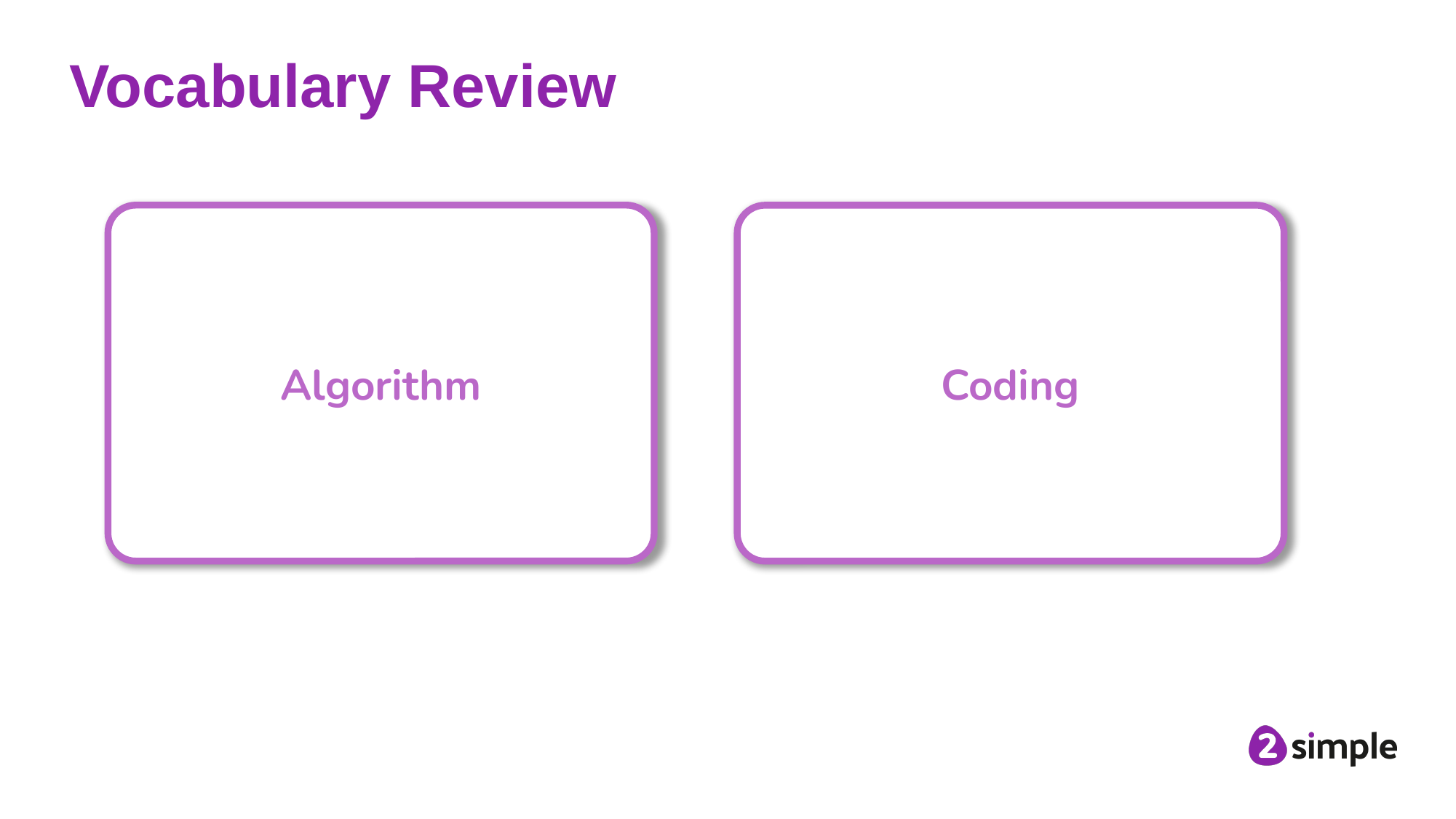

# Vocabulary Review
Algorithm
Algorithm: A set of instructions in order.
 Coding: Creating instructions for a computer, telling it what to do, step-by-step.
Coding